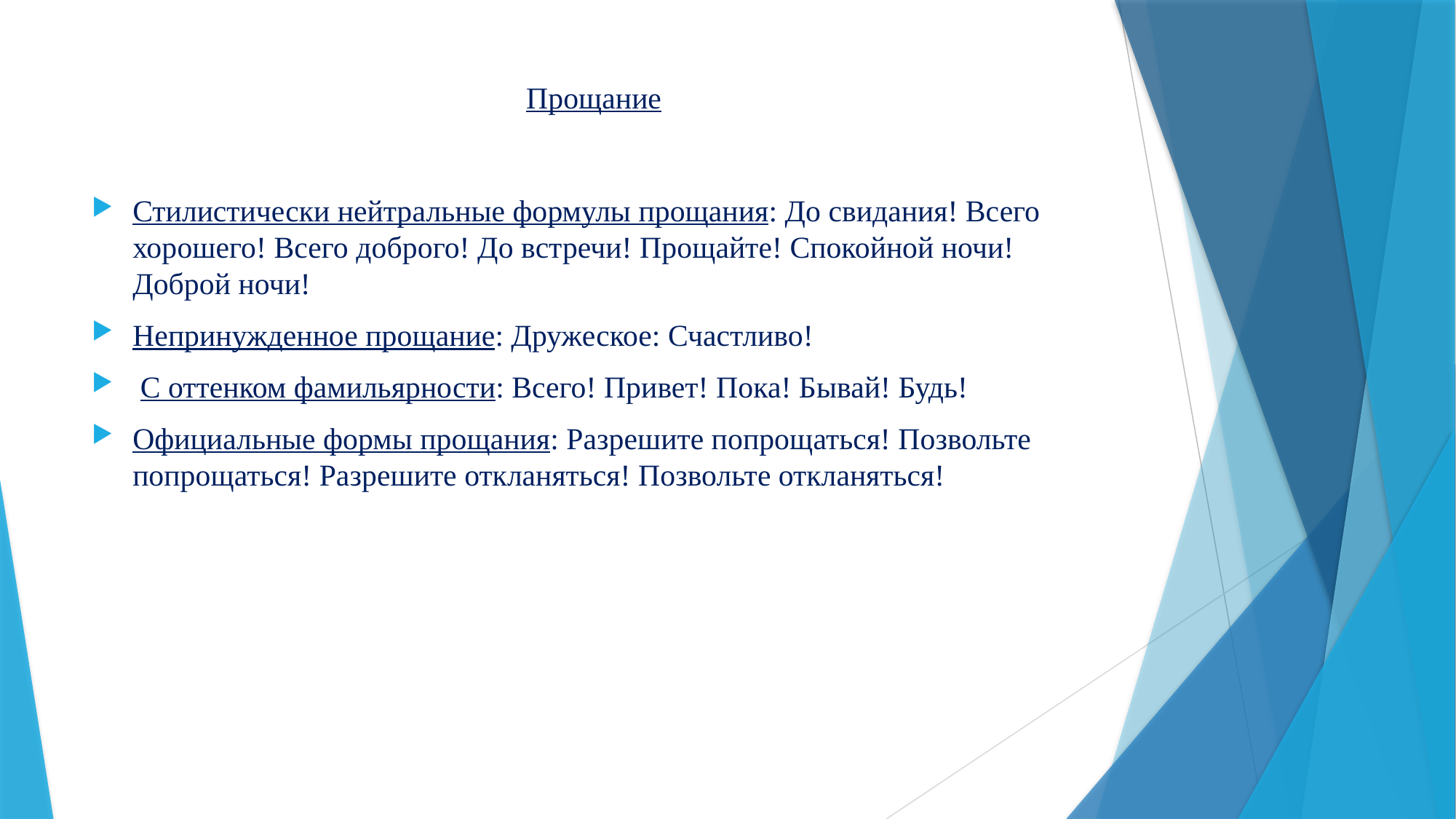

# Прощание
Стилистически нейтральные формулы прощания: До свидания! Всего хорошего! Всего доброго! До встречи! Прощайте! Спокойной ночи! Доброй ночи!
Непринужденное прощание: Дружеское: Счастливо!
 С оттенком фамильярности: Всего! Привет! Пока! Бывай! Будь!
Официальные формы прощания: Разрешите попрощаться! Позвольте попрощаться! Разрешите откланяться! Позвольте откланяться!